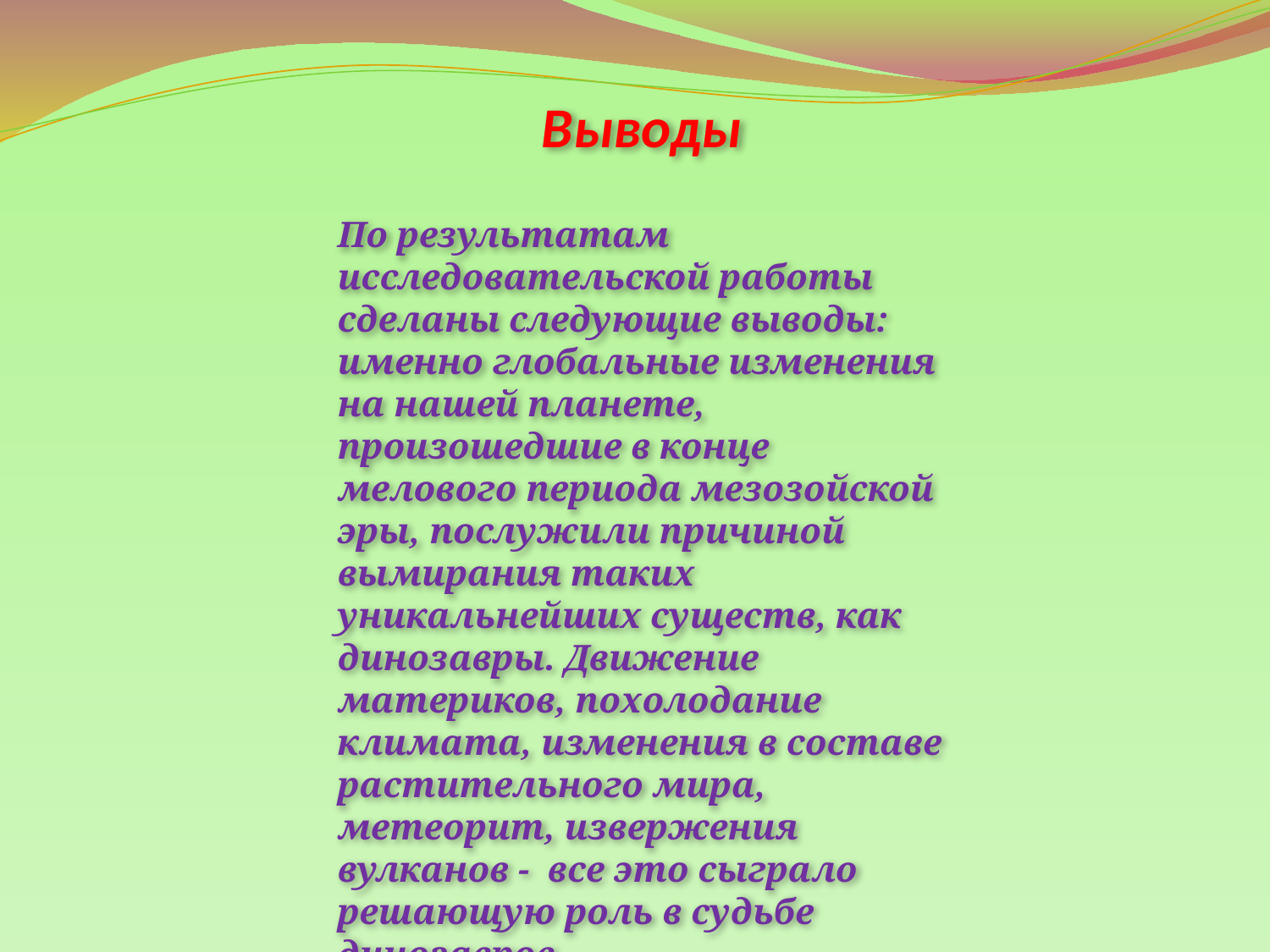

# Выводы
По результатам исследовательской работы сделаны следующие выводы: именно глобальные изменения на нашей планете, произошедшие в конце мелового периода мезозойской эры, послужили причиной вымирания таких уникальнейших существ, как динозавры. Движение материков, похолодание климата, изменения в составе растительного мира, метеорит, извержения вулканов -  все это сыграло решающую роль в судьбе динозавров.